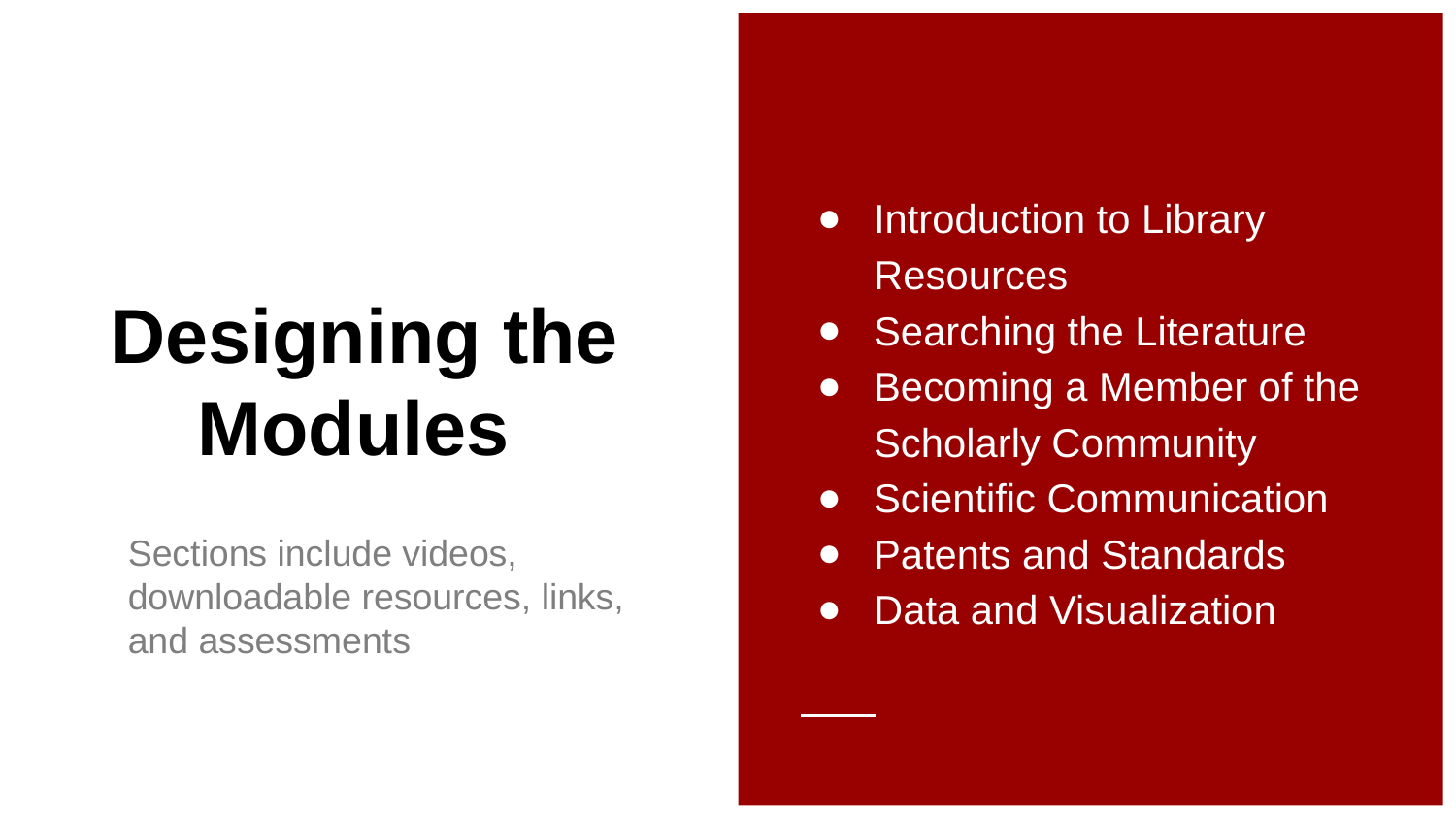

Introduction to Library Resources
Searching the Literature
Becoming a Member of the Scholarly Community
Scientific Communication
Patents and Standards
Data and Visualization
# Designing the Modules
Sections include videos, downloadable resources, links, and assessments